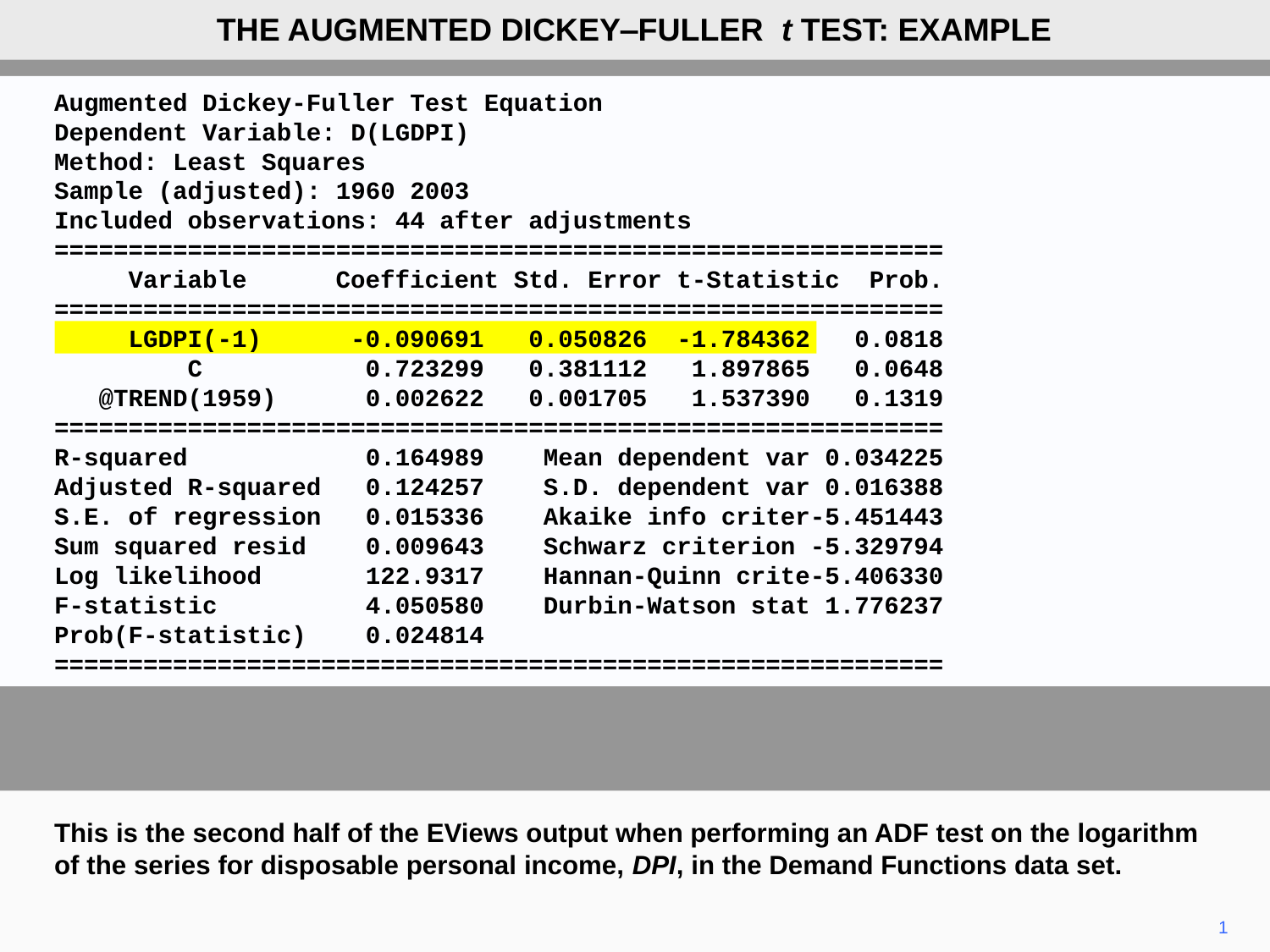

THE AUGMENTED DICKEY‒FULLER  t TEST: EXAMPLE

Augmented Dickey-Fuller Test Equation
Dependent Variable: D(LGDPI)
Method: Least Squares
Sample (adjusted): 1960 2003
Included observations: 44 after adjustments
============================================================
     Variable      Coefficient Std. Error t-Statistic  Prob.
============================================================
     LGDPI(-1)      -0.090691   0.050826  -1.784362   0.0818
         C           0.723299   0.381112   1.897865   0.0648
   @TREND(1959)      0.002622   0.001705   1.537390   0.1319
============================================================
R-squared            0.164989    Mean dependent var 0.034225
Adjusted R-squared   0.124257    S.D. dependent var 0.016388
S.E. of regression   0.015336    Akaike info criter-5.451443
Sum squared resid    0.009643    Schwarz criterion -5.329794
Log likelihood       122.9317    Hannan-Quinn crite-5.406330
F-statistic          4.050580    Durbin-Watson stat 1.776237
Prob(F-statistic)    0.024814
============================================================

This is the second half of the EViews output when performing an ADF test on the logarithm of the series for disposable personal income, DPI, in the Demand Functions data set.
1